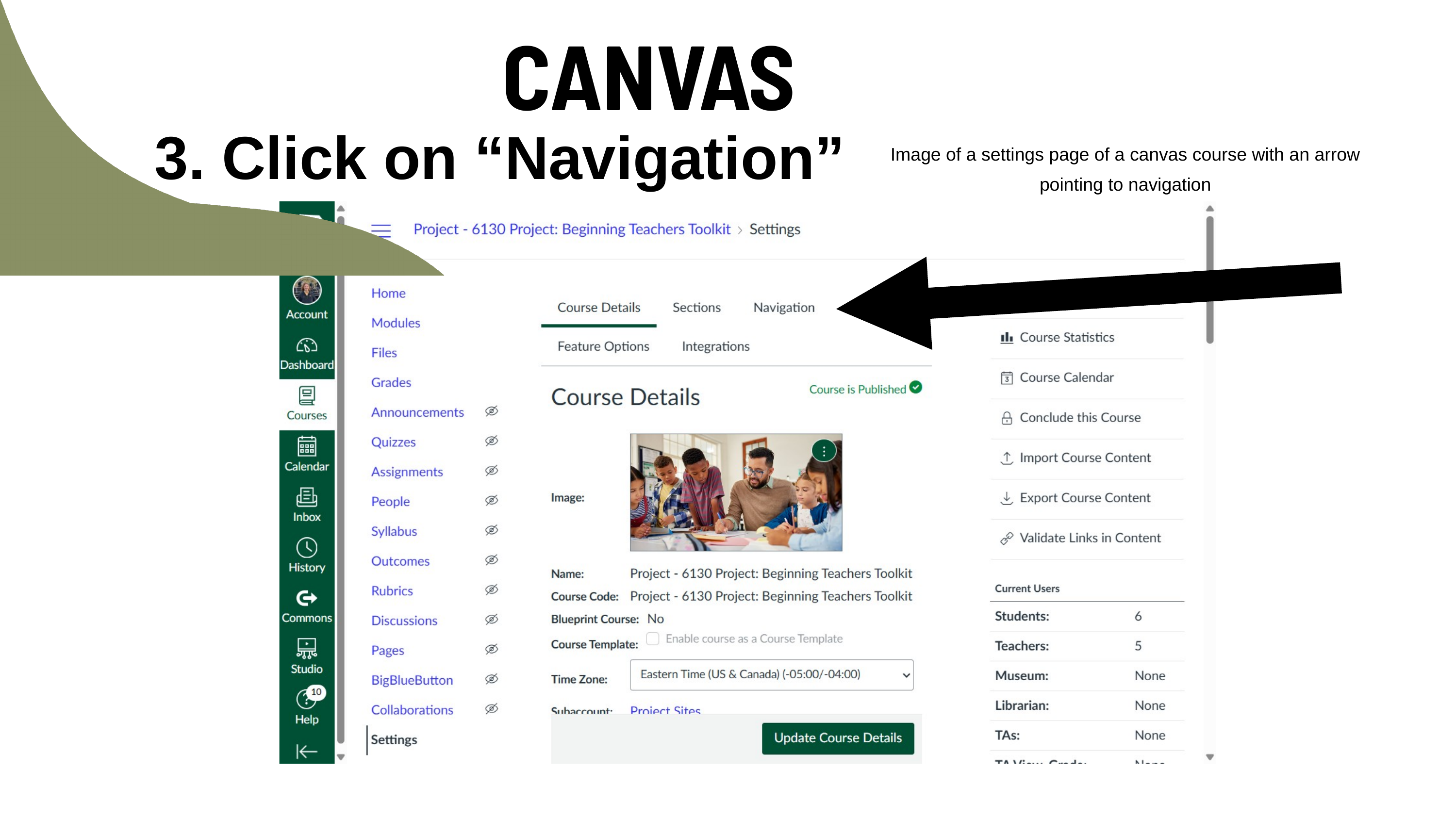

CANVAS

3. Click on “Navigation”
Image of a settings page of a canvas course with an arrow pointing to navigation